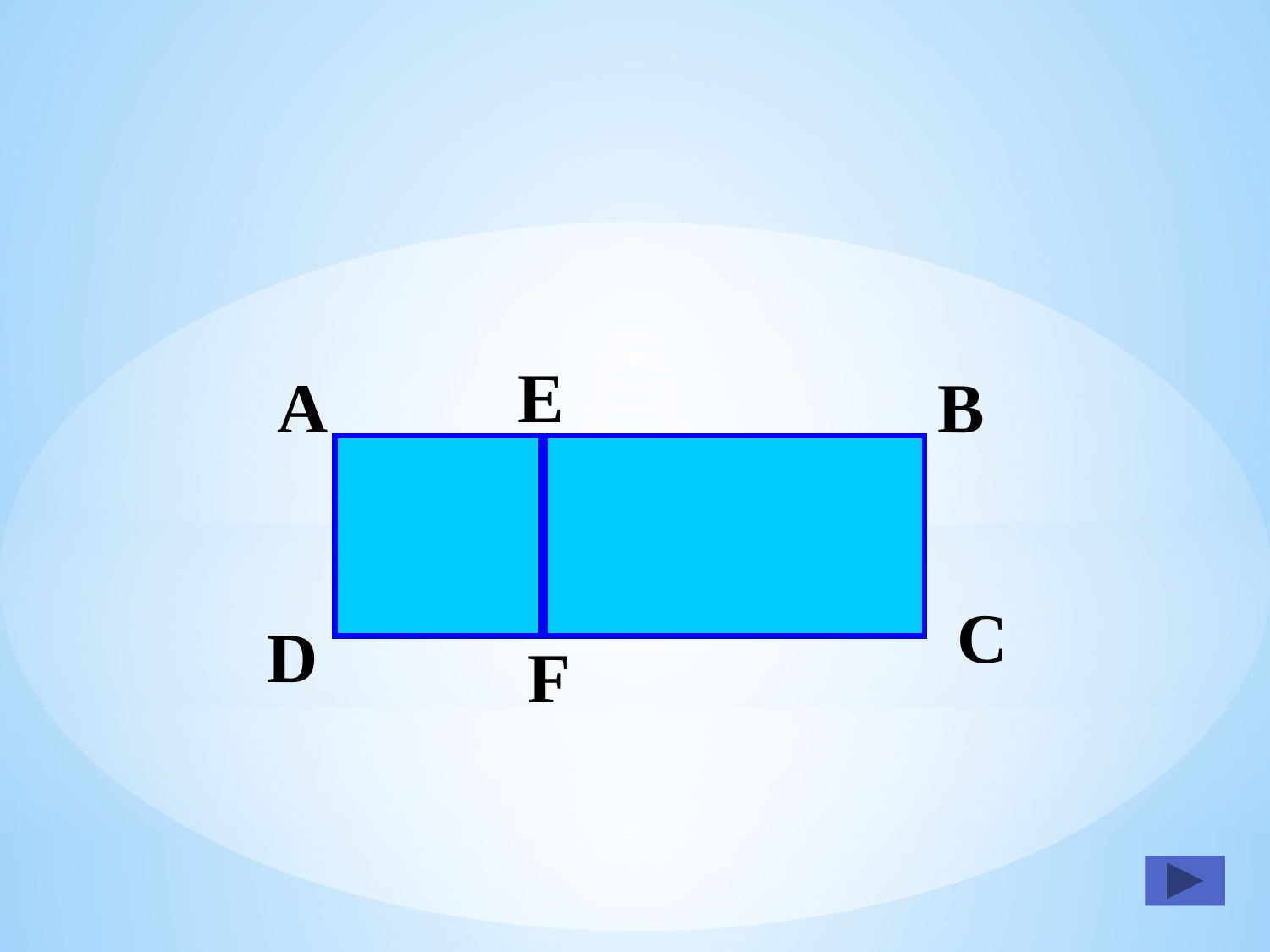

E
A
B

C
D
#
F